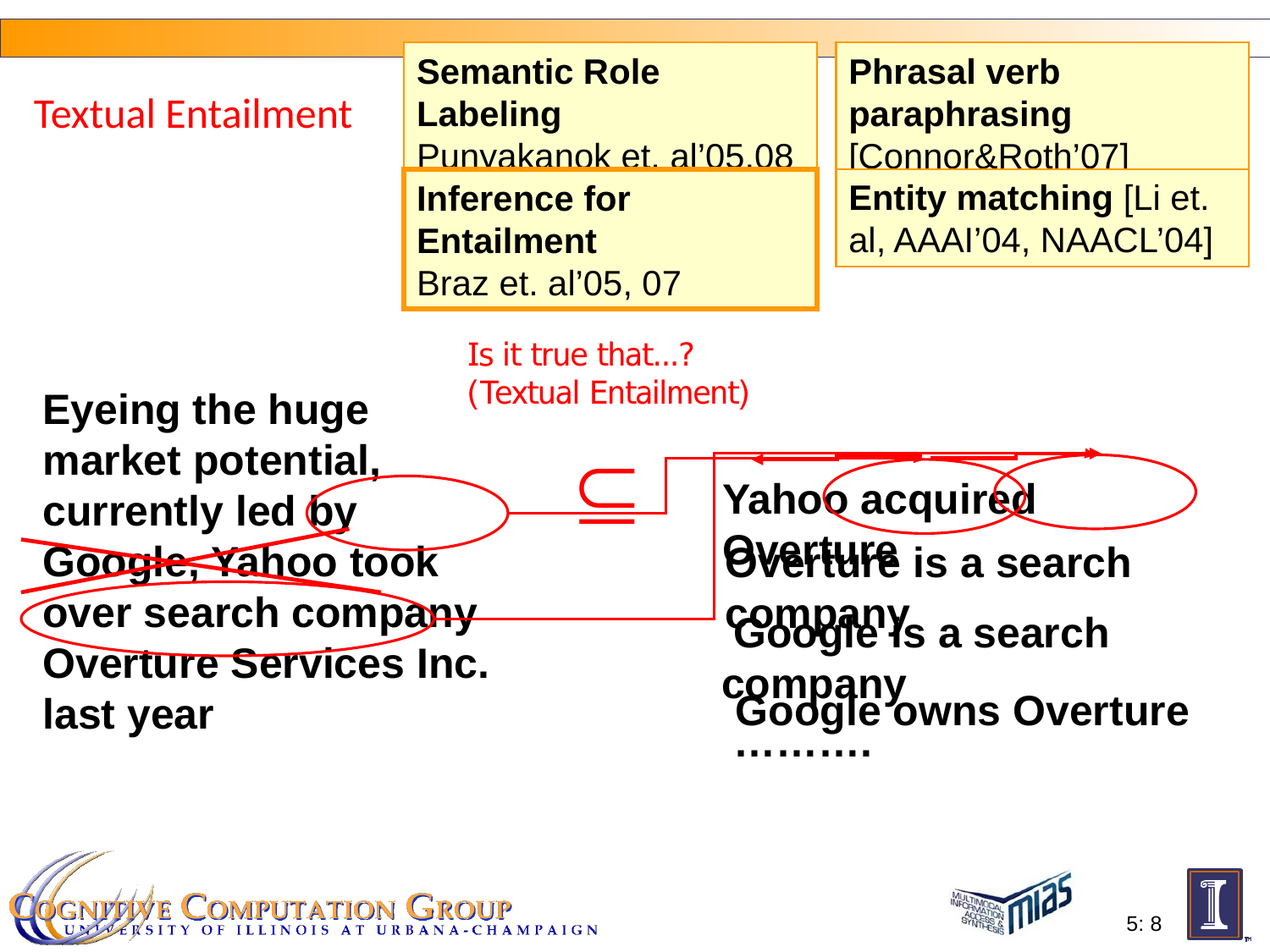

Semantic Role Labeling
Punyakanok et. al’05,08
Phrasal verb paraphrasing [Connor&Roth’07]
# Textual Entailment
Inference for Entailment
Braz et. al’05, 07
Entity matching [Li et. al, AAAI’04, NAACL’04]
Is it true that…?
(Textual Entailment)
Eyeing the huge market potential, currently led by Google, Yahoo took over search company
Overture Services Inc. last year
⊆

Yahoo acquired Overture

Overture is a search company

 Google is a search  company
Google owns Overture
 ……….
5: 8